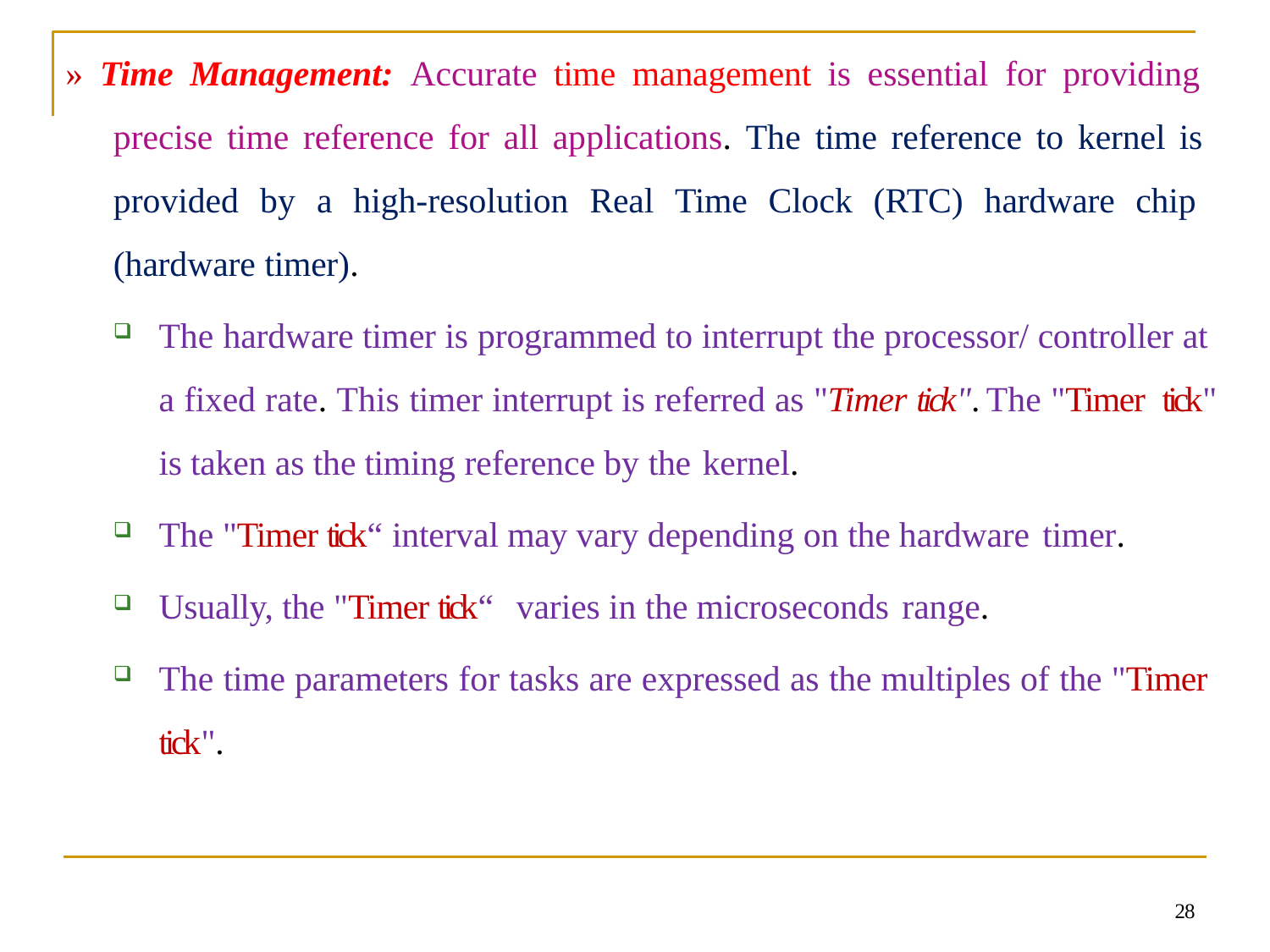

» Time Management: Accurate time management is essential for providing  precise time reference for all applications. The time reference to kernel is  provided by a high-resolution Real Time Clock (RTC) hardware chip  (hardware timer).
The hardware timer is programmed to interrupt the processor/ controller at  a fixed rate. This timer interrupt is referred as "Timer tick". The "Timer  tick" is taken as the timing reference by the kernel.
The "Timer tick“  interval may vary depending on the hardware timer.
Usually, the "Timer tick“   varies in the microseconds range.
The time parameters for tasks are expressed as the multiples of the "Timer  tick".
28